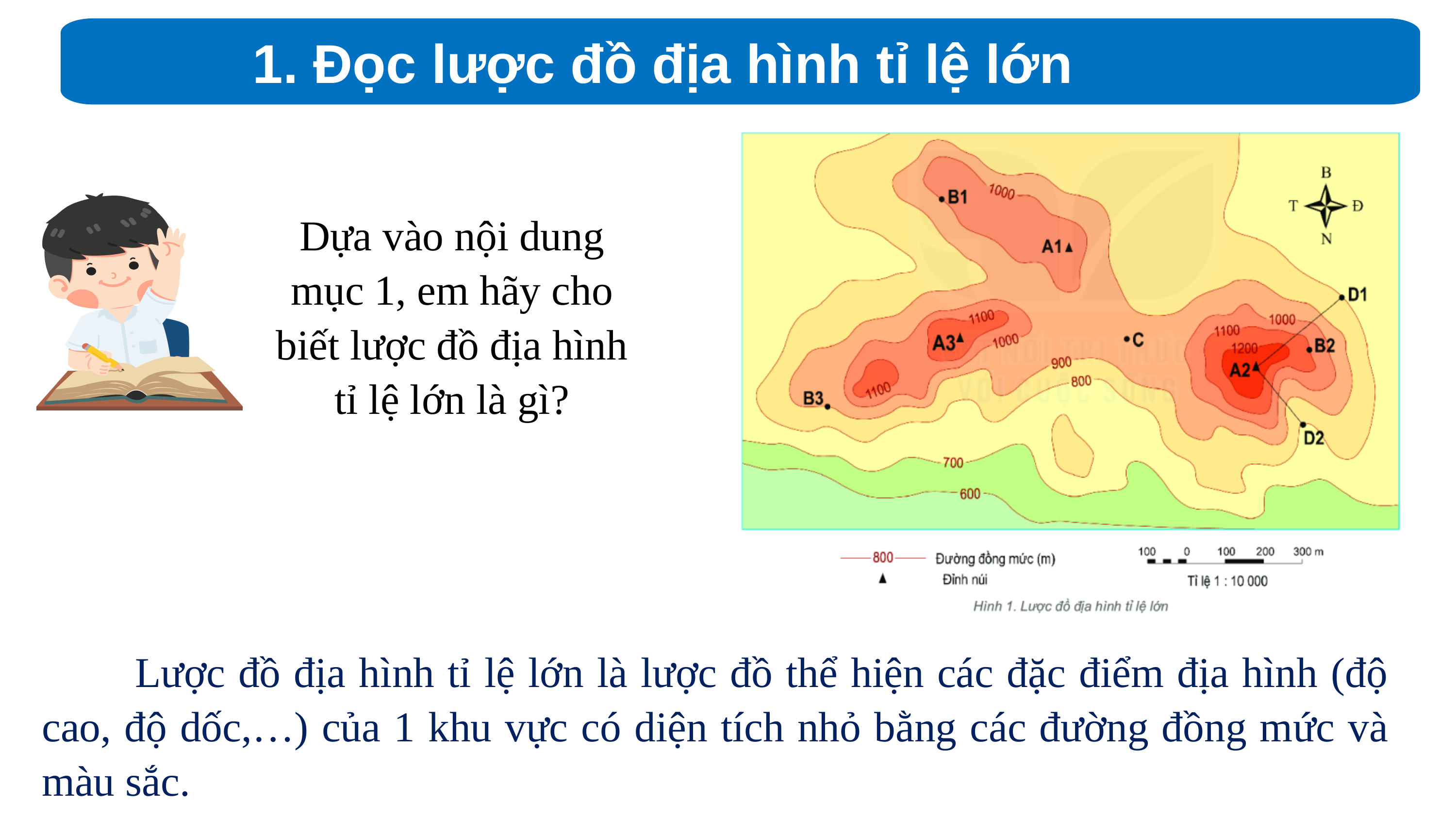

1. Đọc lược đồ địa hình tỉ lệ lớn

Dựa vào nội dung mục 1, em hãy cho biết lược đồ địa hình tỉ lệ lớn là gì?
       Lược đồ địa hình tỉ lệ lớn là lược đồ thể hiện các đặc điểm địa hình (độ cao, độ dốc,…) của 1 khu vực có diện tích nhỏ bằng các đường đồng mức và màu sắc.